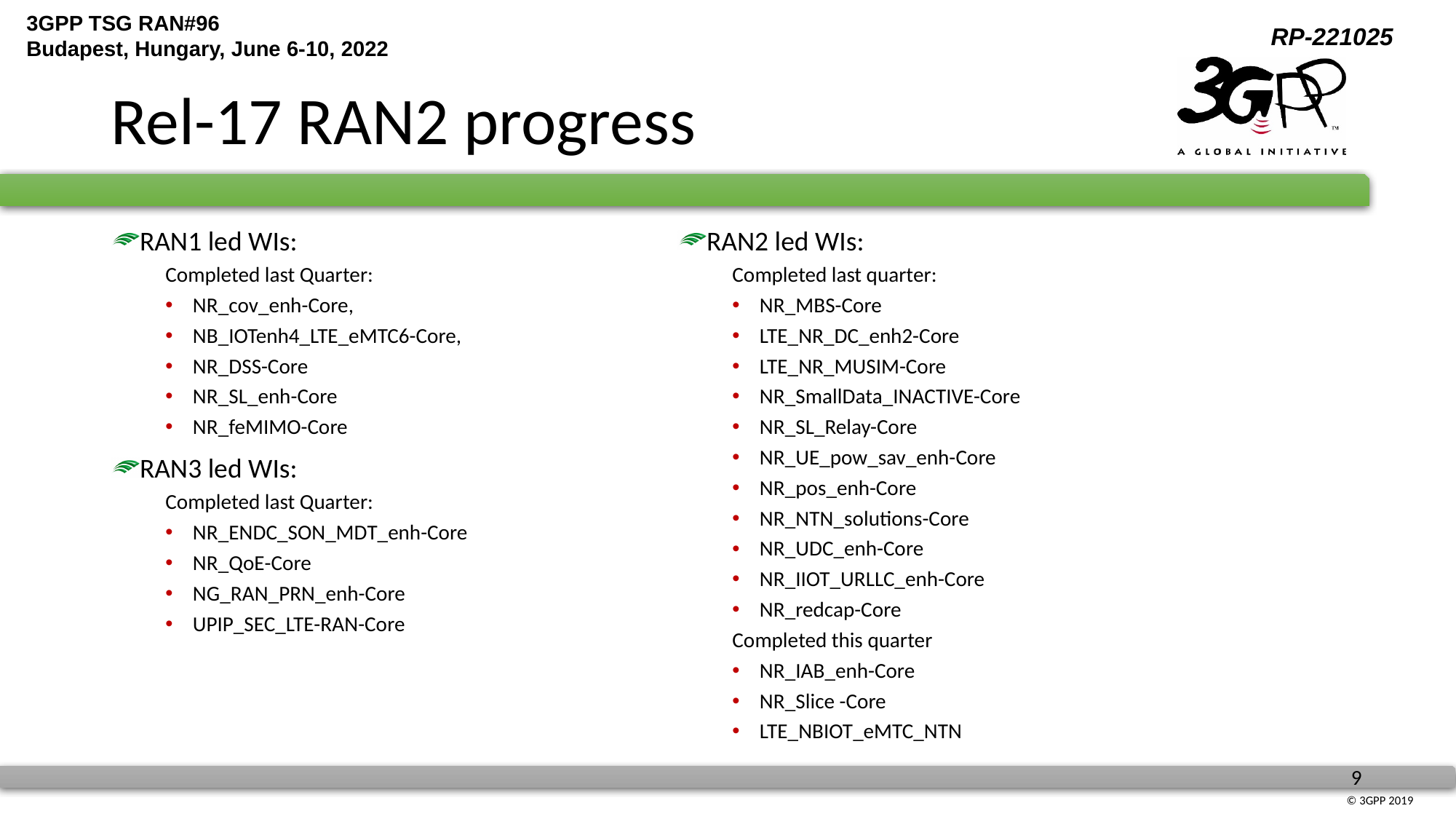

# Rel-17 RAN2 progress
RAN1 led WIs:
Completed last Quarter:
NR_cov_enh-Core,
NB_IOTenh4_LTE_eMTC6-Core,
NR_DSS-Core
NR_SL_enh-Core
NR_feMIMO-Core
RAN3 led WIs:
Completed last Quarter:
NR_ENDC_SON_MDT_enh-Core
NR_QoE-Core
NG_RAN_PRN_enh-Core
UPIP_SEC_LTE-RAN-Core

RAN2 led WIs:
Completed last quarter:
NR_MBS-Core
LTE_NR_DC_enh2-Core
LTE_NR_MUSIM-Core
NR_SmallData_INACTIVE-Core
NR_SL_Relay-Core
NR_UE_pow_sav_enh-Core
NR_pos_enh-Core
NR_NTN_solutions-Core
NR_UDC_enh-Core
NR_IIOT_URLLC_enh-Core
NR_redcap-Core
Completed this quarter
NR_IAB_enh-Core
NR_Slice -Core
LTE_NBIOT_eMTC_NTN